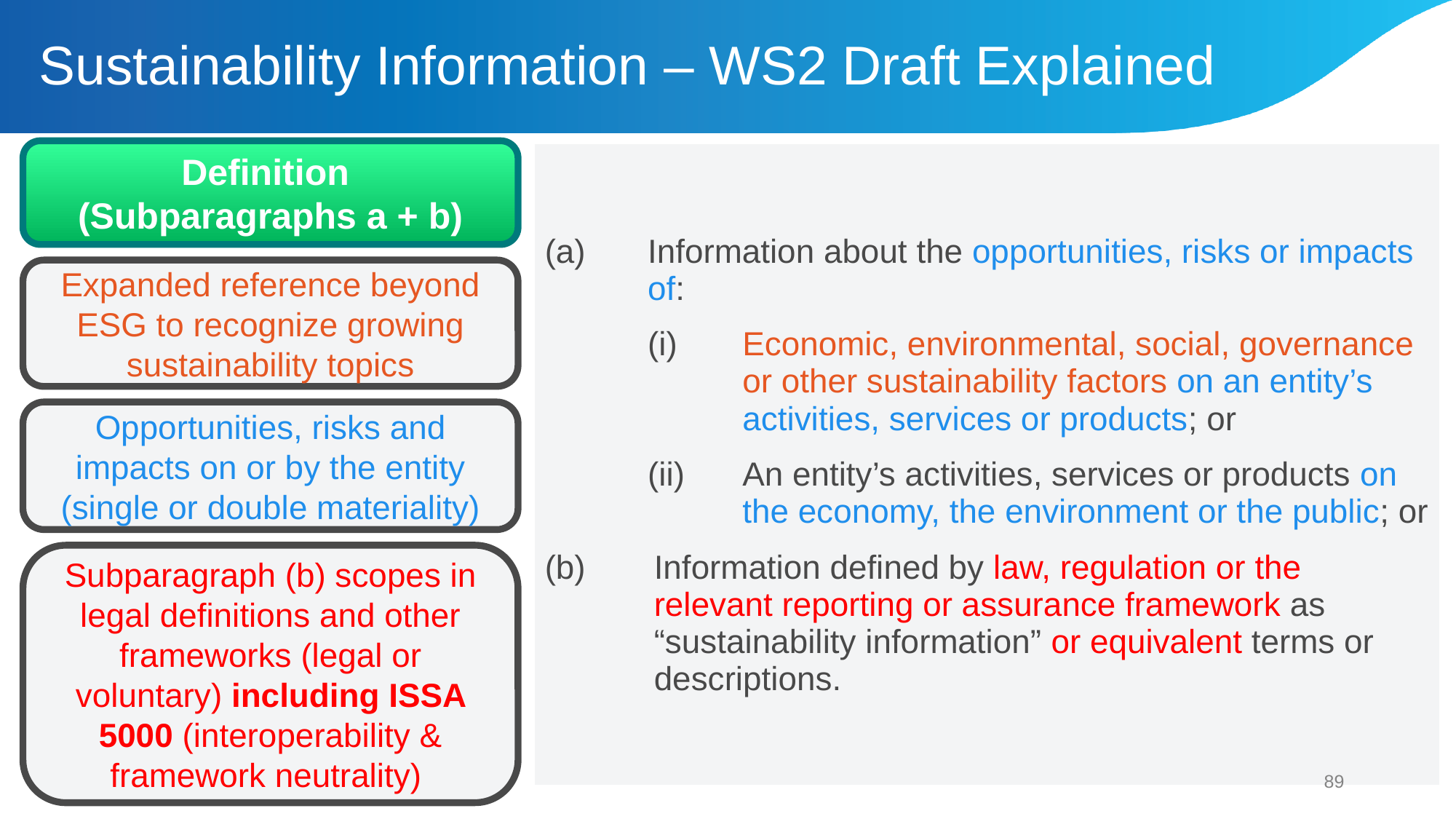

Sustainability Information – WS2 Draft Explained
Definition
(Subparagraphs a + b)
| (a) Information about the opportunities, risks or impacts of: (i) Economic, environmental, social, governance or other sustainability factors on an entity’s activities, services or products; or (ii) An entity’s activities, services or products on the economy, the environment or the public; or (b) Information defined by law, regulation or the relevant reporting or assurance framework as “sustainability information” or equivalent terms or descriptions. |
| --- |
Expanded reference beyond ESG to recognize growing sustainability topics
Opportunities, risks and impacts on or by the entity (single or double materiality)
Subparagraph (b) scopes in legal definitions and other frameworks (legal or voluntary) including ISSA 5000 (interoperability & framework neutrality)
89